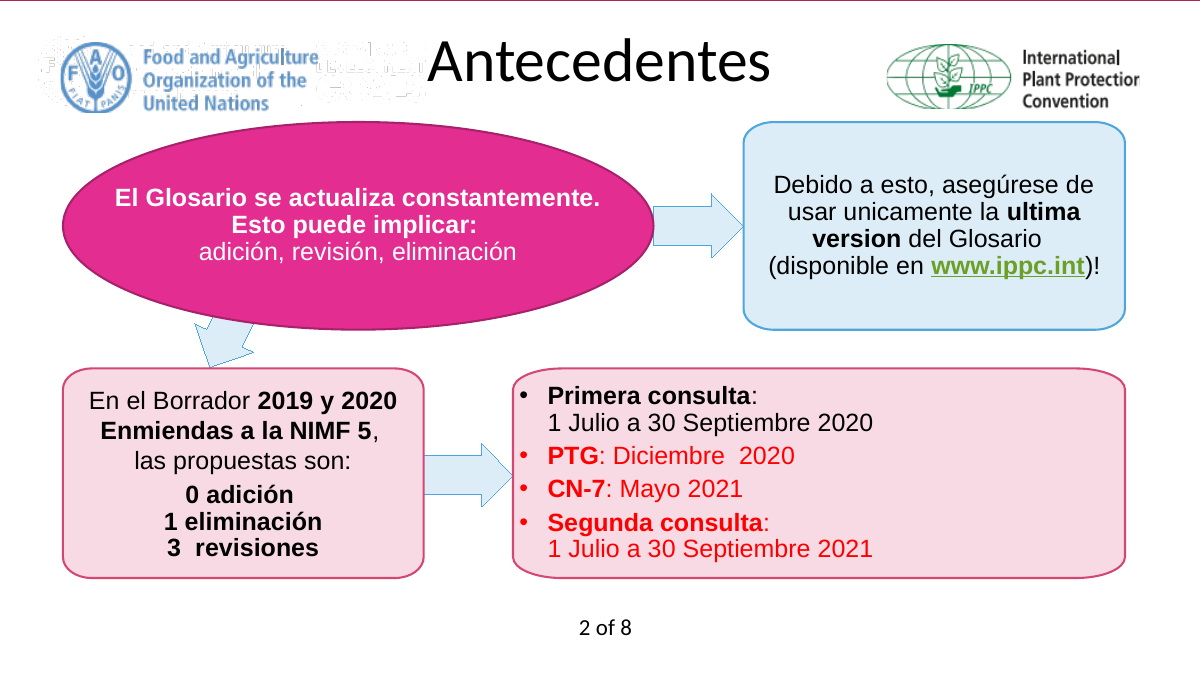

Antecedentes
Debido a esto, asegúrese de usar unicamente la ultima version del Glosario
(disponible en www.ippc.int)!
El Glosario se actualiza constantemente. Esto puede implicar:
adición, revisión, eliminación

Primera consulta:
1 Julio a 30 Septiembre 2020
PTG: Diciembre  2020
CN-7: Mayo 2021
Segunda consulta:
1 Julio a 30 Septiembre 2021
En el Borrador 2019 y 2020 Enmiendas a la NIMF 5,
las propuestas son:
0 adición
1 eliminación
3  revisiones

2 of 8